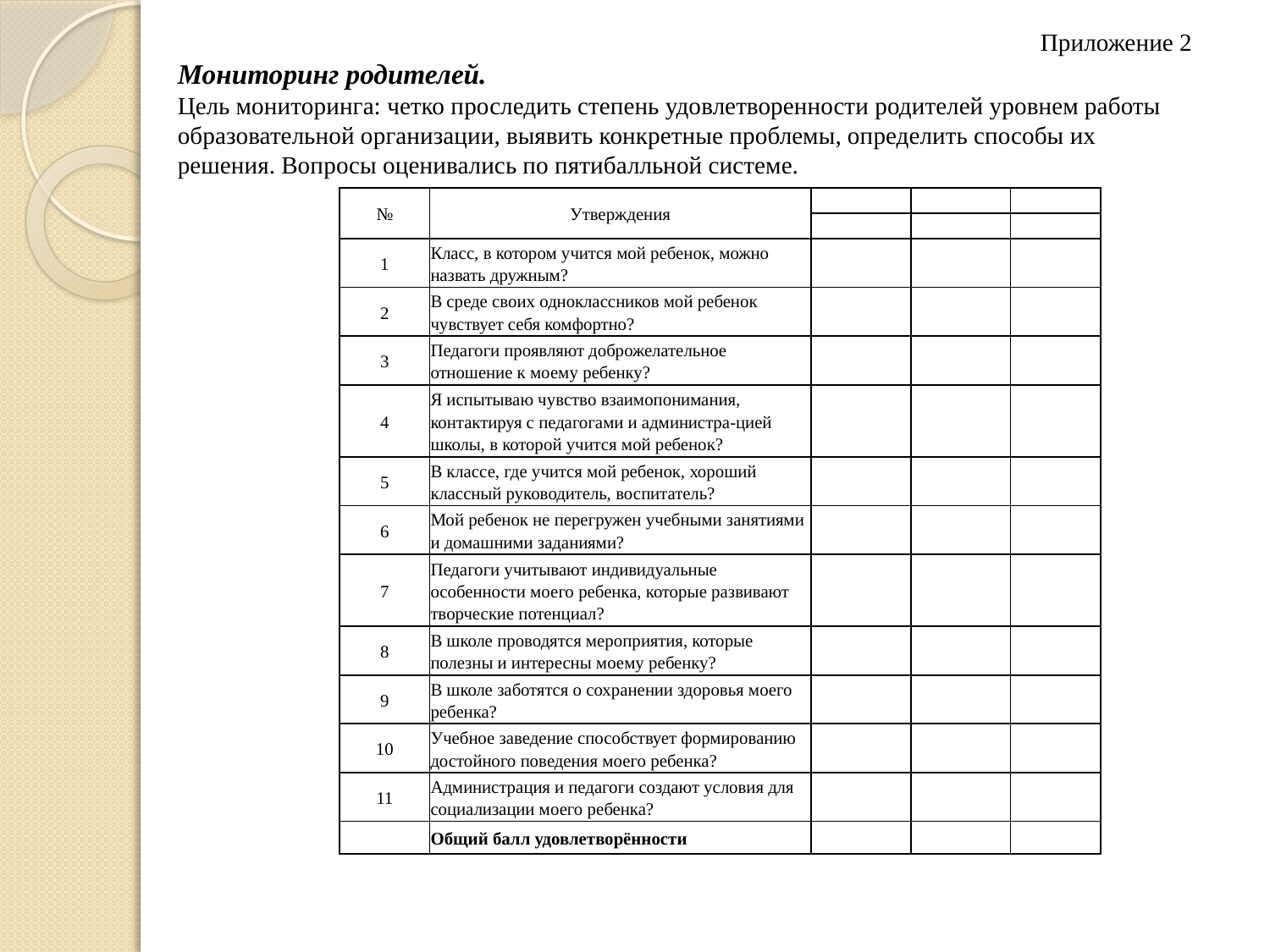

Приложение 2
Мониторинг родителей.
Цель мониторинга: четко проследить степень удовлетворенности родителей уровнем работы образовательной организации, выявить конкретные проблемы, определить способы их решения. Вопросы оценивались по пятибалльной системе.

| № | Утверждения |  |  |  |
| --- | --- | --- | --- | --- |
|  |  |  |  |  |
| 1 | Класс, в котором учится мой ребенок, можно назвать дружным? |  |  |  |
| 2 | В среде своих одноклассников мой ребенок чувствует себя комфортно? |  |  |  |
| 3 | Педагоги проявляют доброжелательное отношение к моему ребенку? |  |  |  |
| 4 | Я испытываю чувство взаимопонимания, контактируя с педагогами и администра-цией школы, в которой учится мой ребенок? |  |  |  |
| 5 | В классе, где учится мой ребенок, хороший классный руководитель, воспитатель? |  |  |  |
| 6 | Мой ребенок не перегружен учебными занятиями и домашними заданиями? |  |  |  |
| 7 | Педагоги учитывают индивидуальные особенности моего ребенка, которые развивают творческие потенциал? |  |  |  |
| 8 | В школе проводятся мероприятия, которые полезны и интересны моему ребенку? |  |  |  |
| 9 | В школе заботятся о сохранении здоровья моего ребенка? |  |  |  |
| 10 | Учебное заведение способствует формированию достойного поведения моего ребенка? |  |  |  |
| 11 | Администрация и педагоги создают условия для социализации моего ребенка? |  |  |  |
|  | Общий балл удовлетворённости |  |  |  |